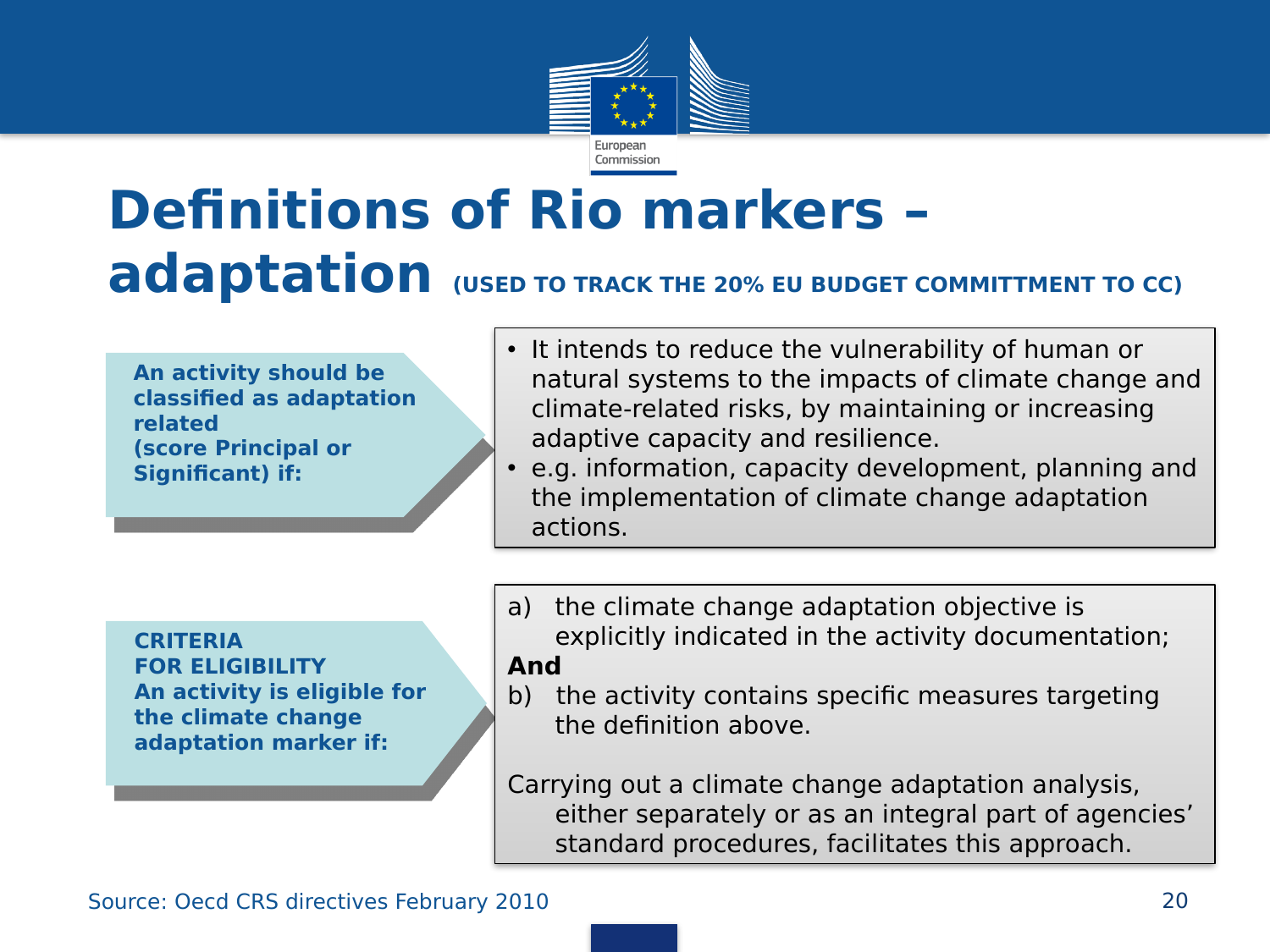

# Definitions of Rio markers – adaptation (USED TO TRACK THE 20% EU BUDGET COMMITTMENT TO CC)
It intends to reduce the vulnerability of human or natural systems to the impacts of climate change and climate-related risks, by maintaining or increasing adaptive capacity and resilience.
e.g. information, capacity development, planning and the implementation of climate change adaptation actions.
An activity should be
classified as adaptation related
(score Principal or
Significant) if:

the climate change adaptation objective is explicitly indicated in the activity documentation;
And
b)   the activity contains specific measures targeting the definition above.

Carrying out a climate change adaptation analysis, either separately or as an integral part of agencies’ standard procedures, facilitates this approach.
CRITERIA
FOR ELIGIBILITY
An activity is eligible for the climate change adaptation marker if:

Source: Oecd CRS directives February 2010